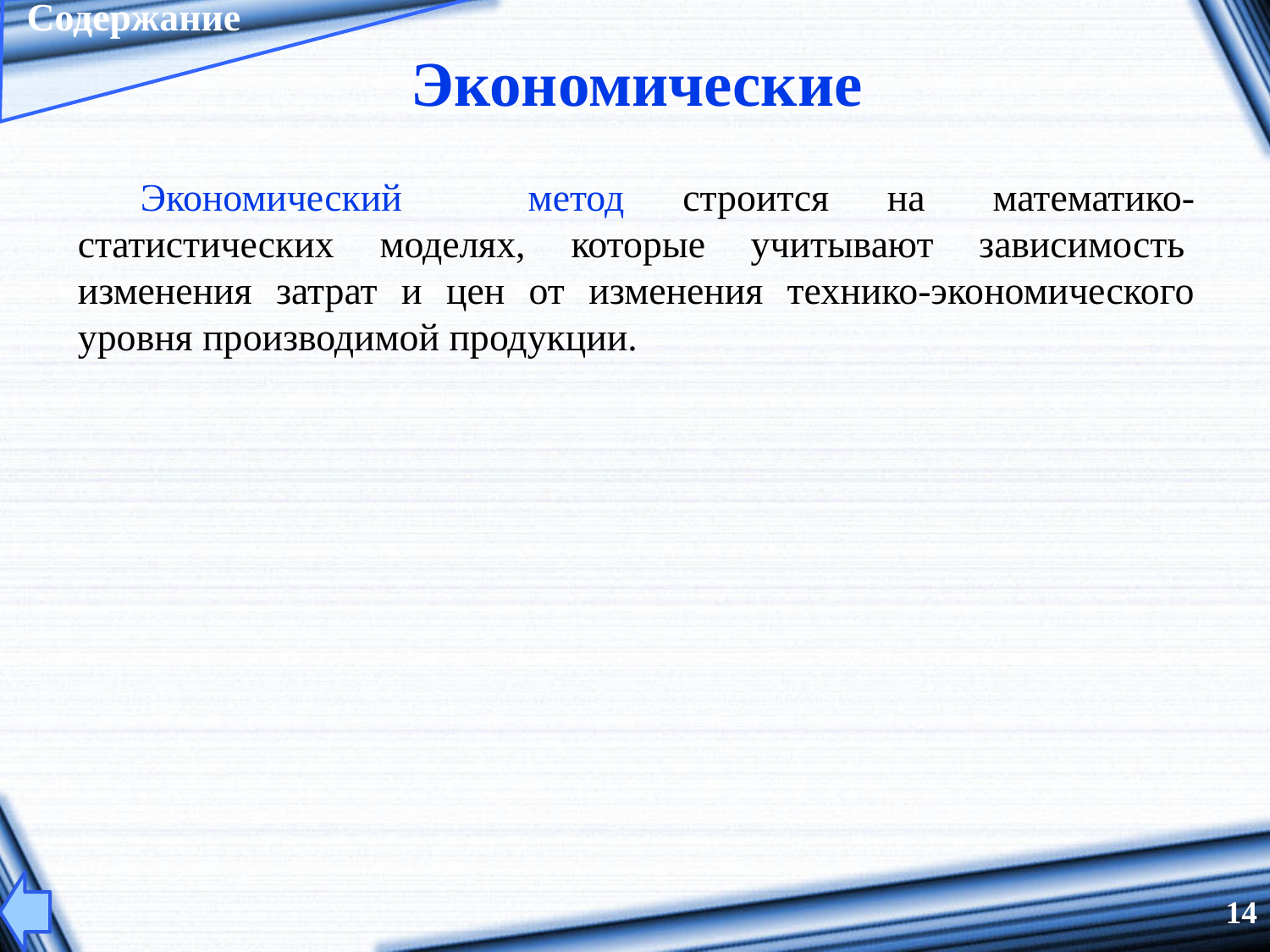

Содержание
# Экономические
Экономический   метод строится на  математико-статистических моделях, которые учитывают зависимость  изменения затрат и цен от изменения технико-экономического уровня производимой продукции.
14